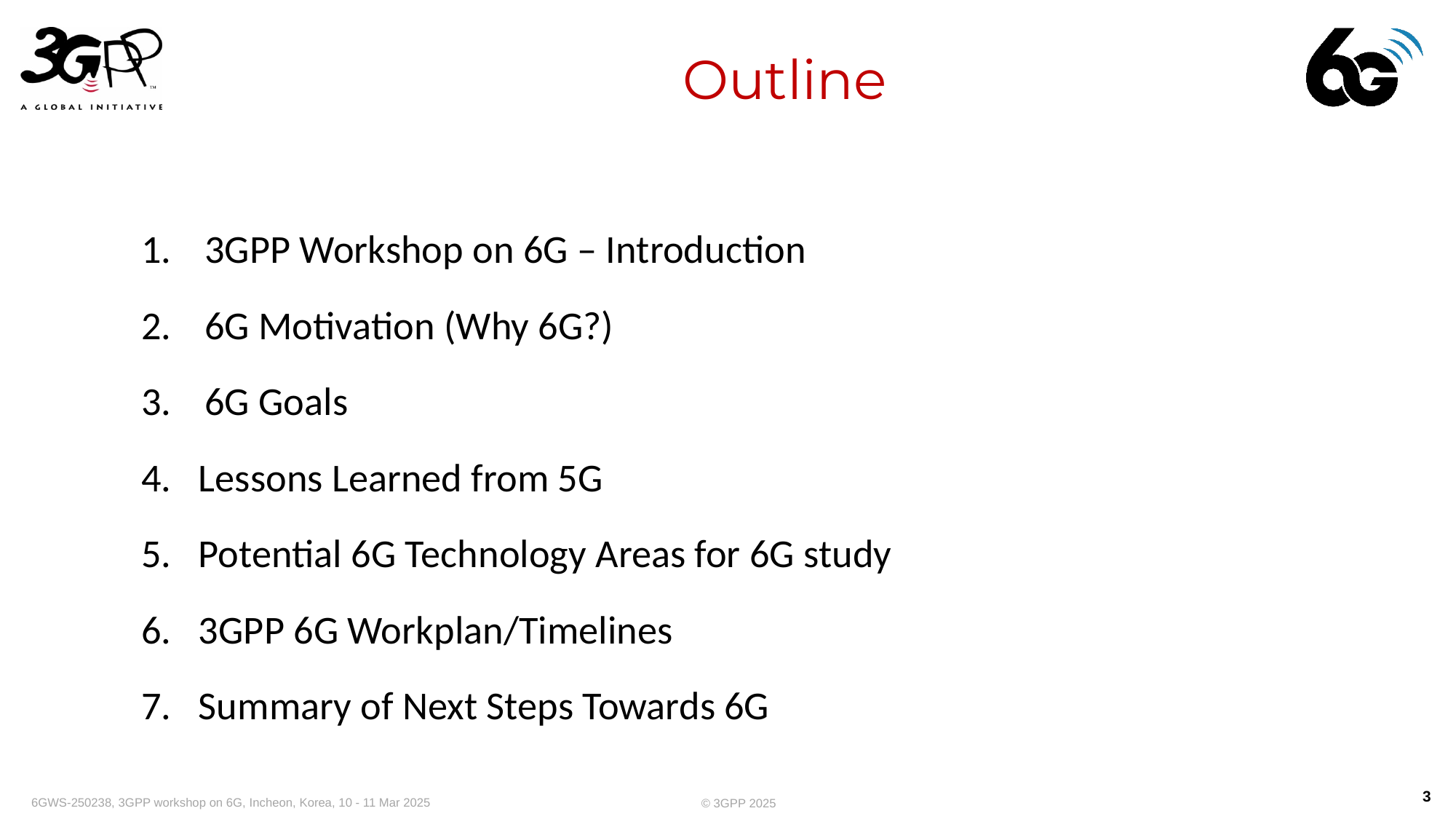

# Outline
3GPP Workshop on 6G – Introduction
6G Motivation (Why 6G?)
6G Goals
Lessons Learned from 5G
Potential 6G Technology Areas for 6G study
3GPP 6G Workplan/Timelines
Summary of Next Steps Towards 6G